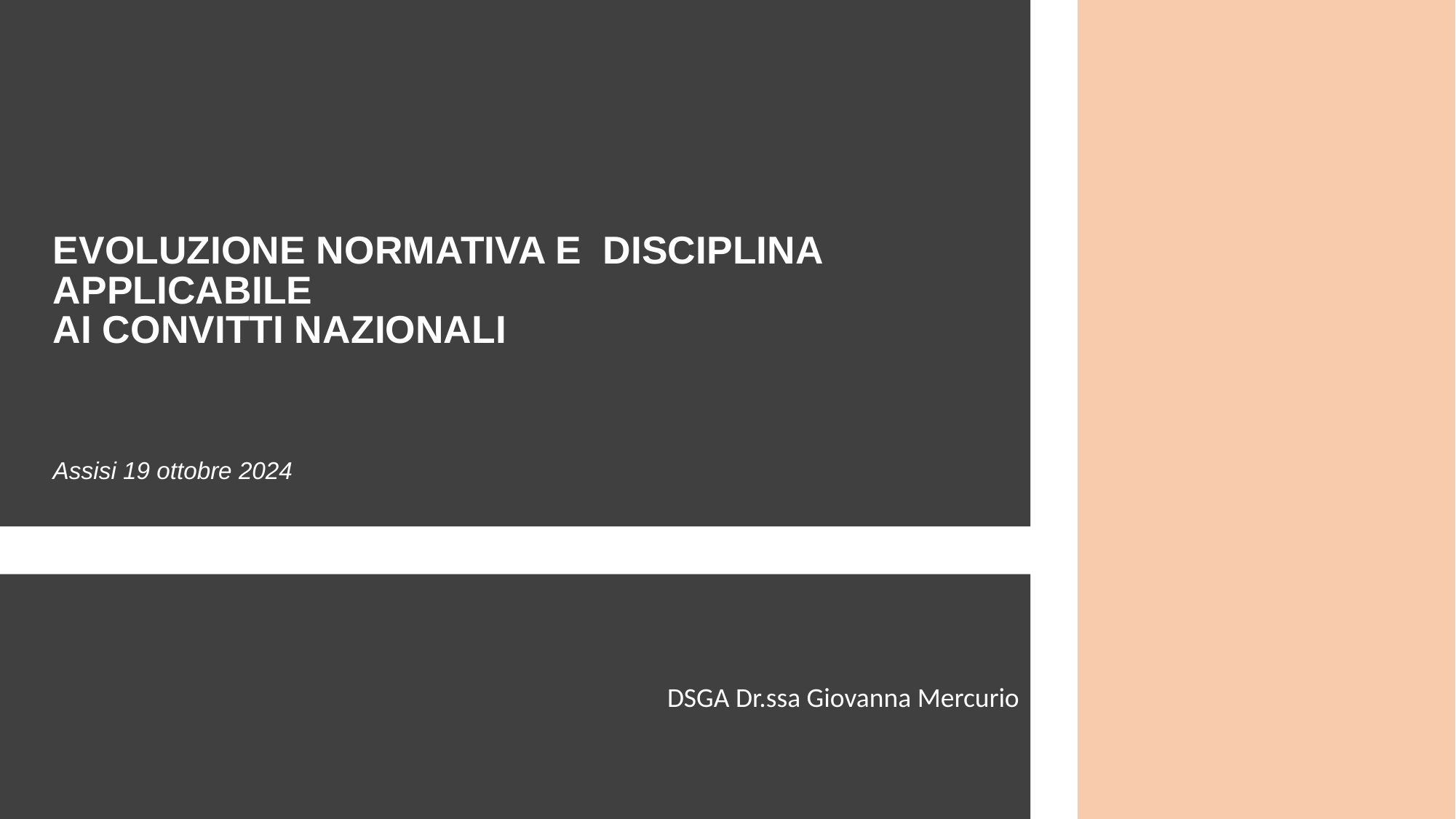

EVOLUZIONE NORMATIVA E  DISCIPLINA APPLICABILE
AI CONVITTI NAZIONALI
Assisi 19 ottobre 2024
DSGA Dr.ssa Giovanna Mercurio